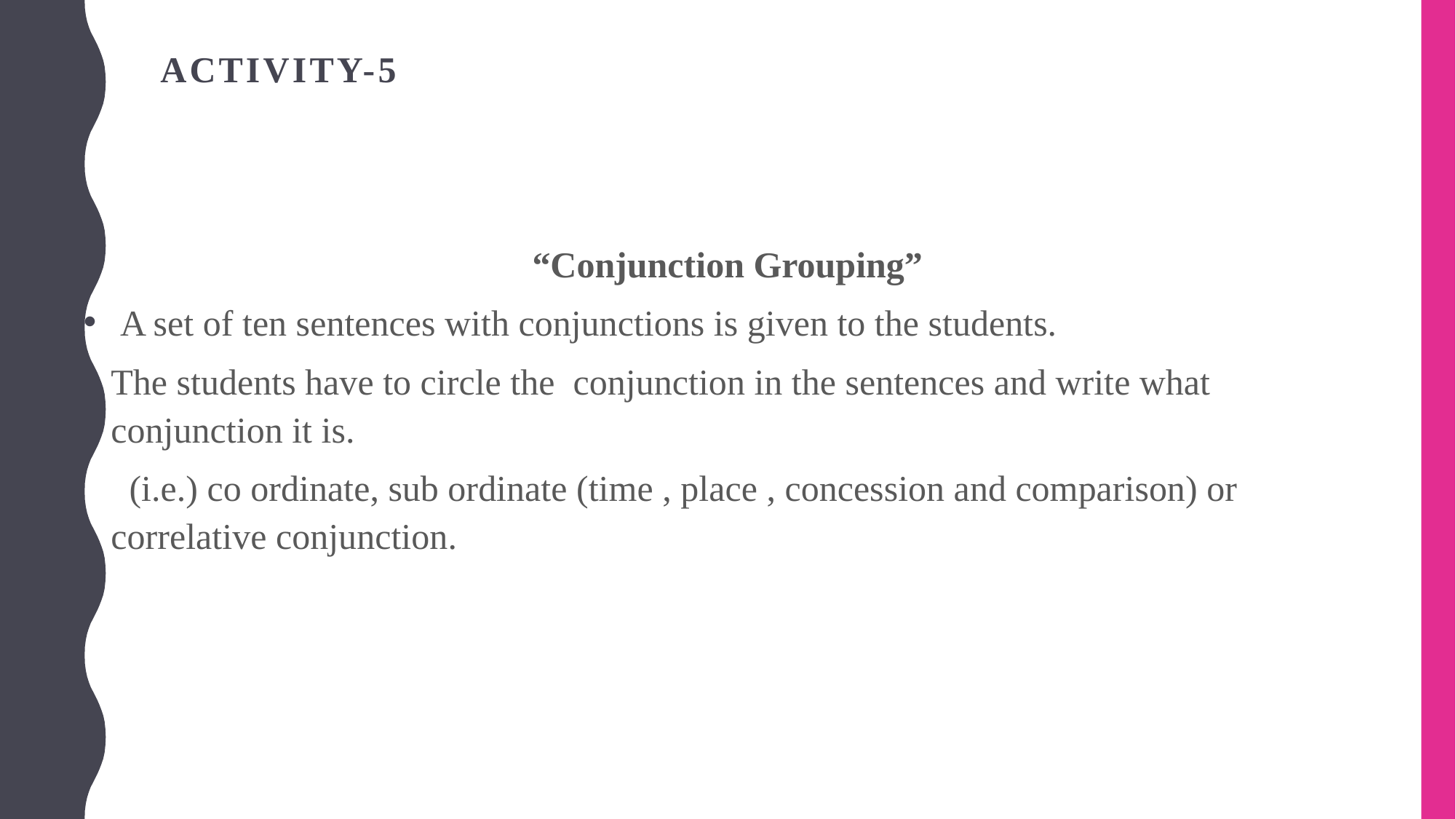

# Activity-5

“Conjunction Grouping”
 A set of ten sentences with conjunctions is given to the students.
The students have to circle the  conjunction in the sentences and write what conjunction it is.
     (i.e.) co ordinate, sub ordinate (time , place , concession and comparison) or correlative conjunction.